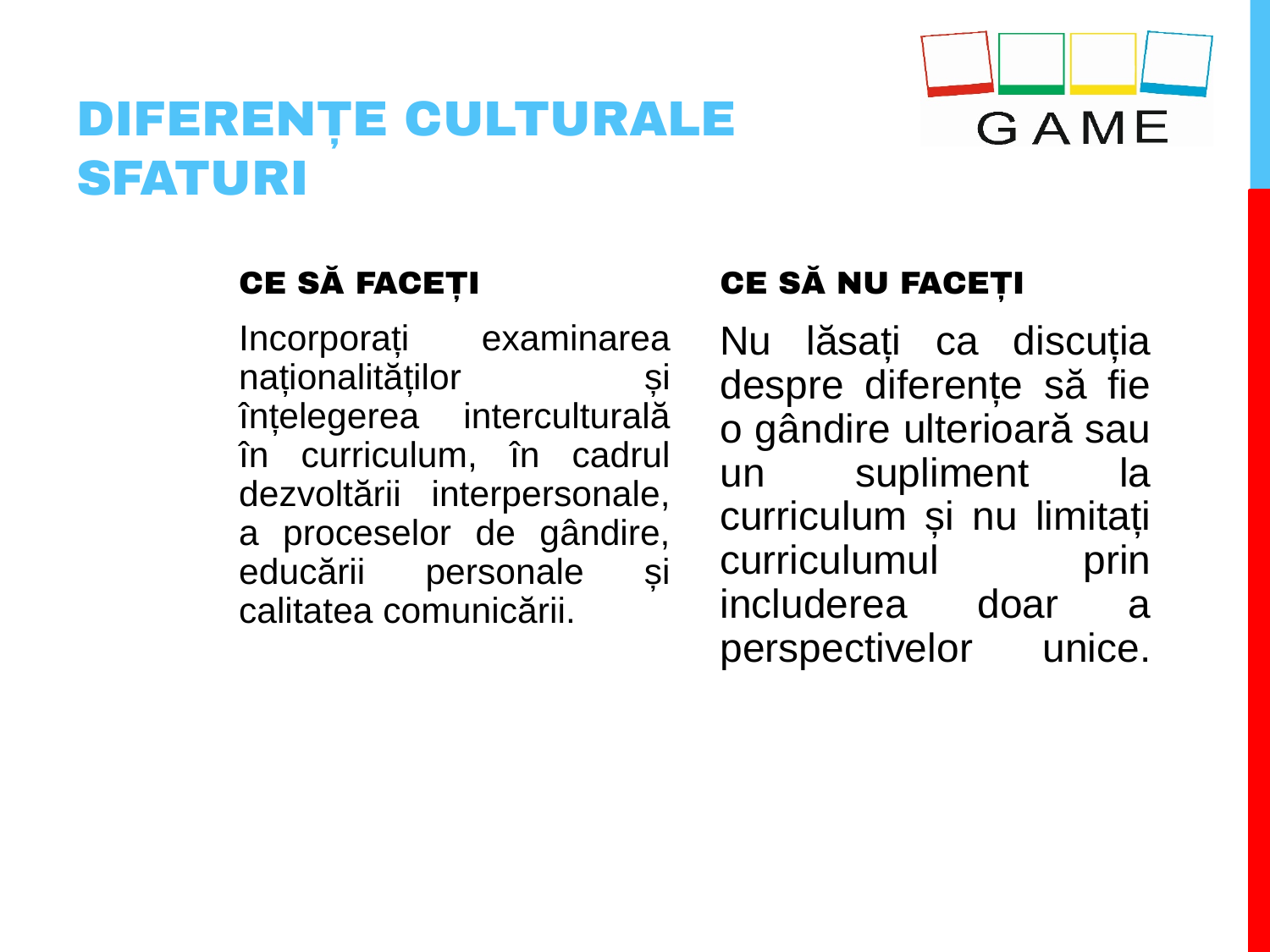

# DIFERENȚE CULTURALE SFATURI
CE SĂ FACEȚI
CE SĂ NU FACEȚI
Incorporați examinarea naționalităților și înțelegerea interculturală în curriculum, în cadrul dezvoltării interpersonale, a proceselor de gândire, educării personale și calitatea comunicării.

Nu lăsați ca discuția despre diferențe să fie o gândire ulterioară sau un supliment la curriculum și nu limitați curriculumul prin includerea doar a perspectivelor unice.